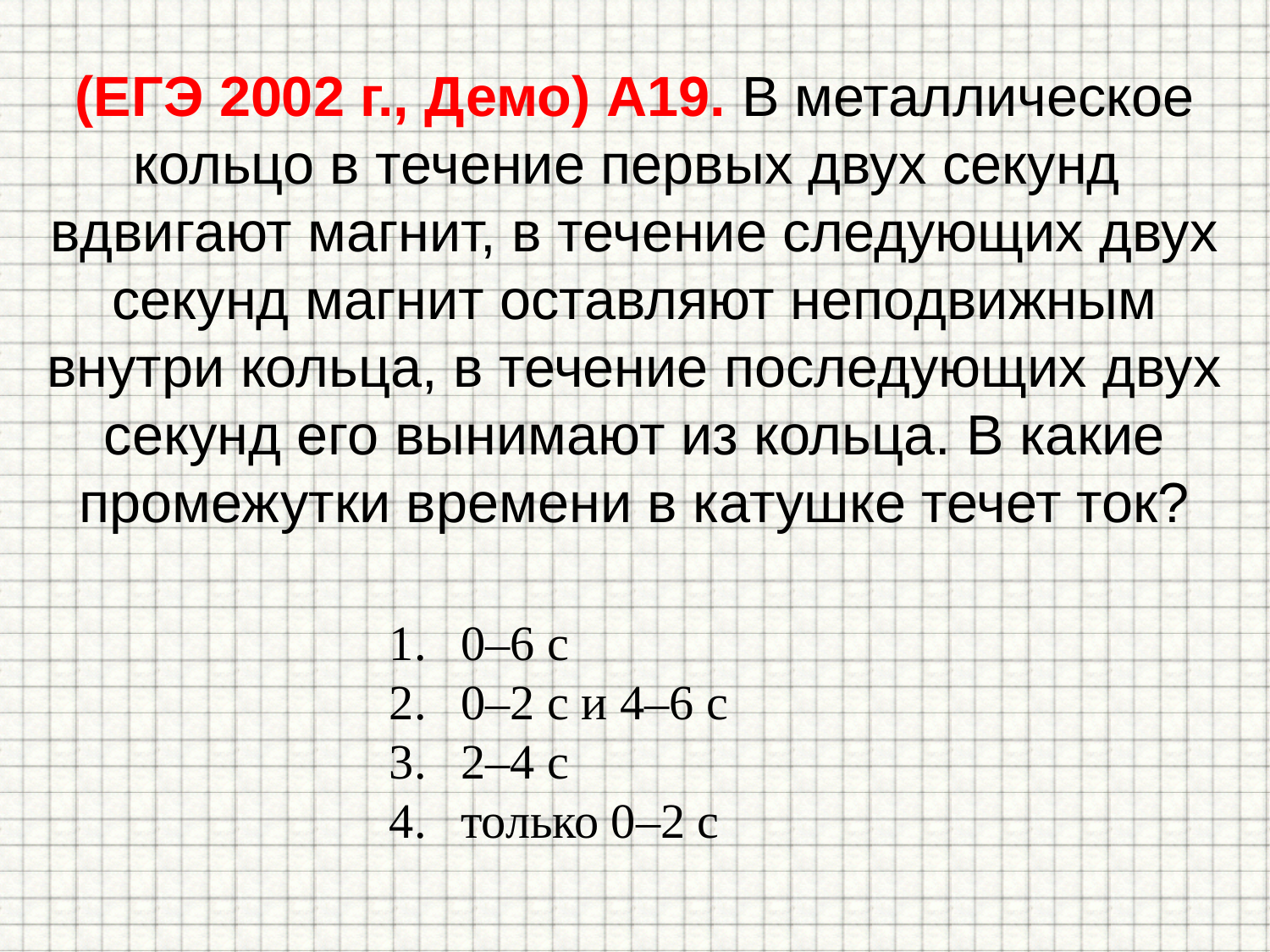

# (ЕГЭ 2002 г., Демо) А19. В металлическое кольцо в течение первых двух секунд  вдвигают магнит, в течение следующих двух секунд магнит оставляют неподвижным внутри кольца, в течение последующих двух секунд его вынимают из кольца. В какие промежутки времени в катушке течет ток?
0–6 с
0–2 с и 4–6 с
2–4 с
только 0–2 с